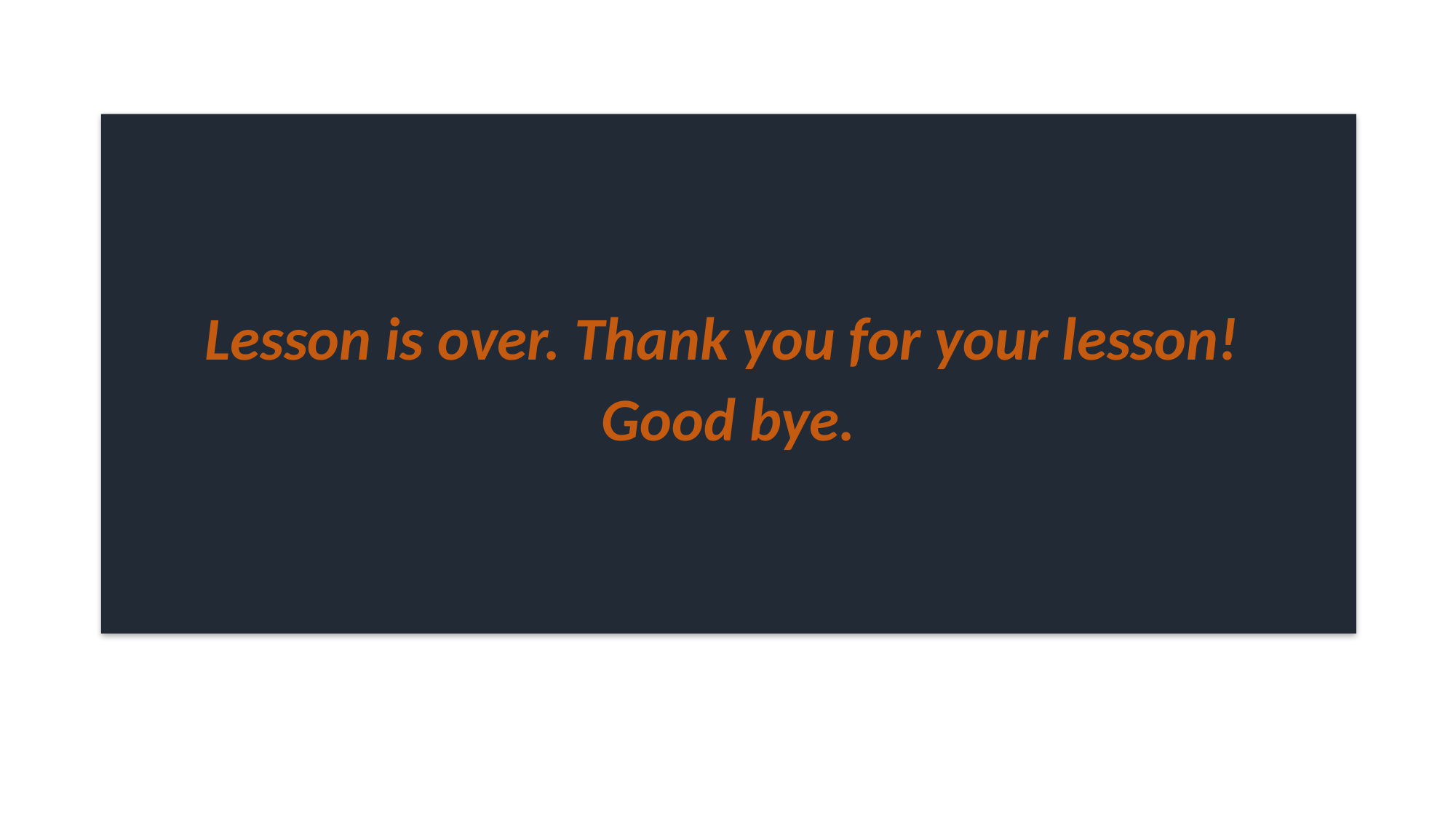

Lesson is over. Thank you for your lesson!
Good bye.